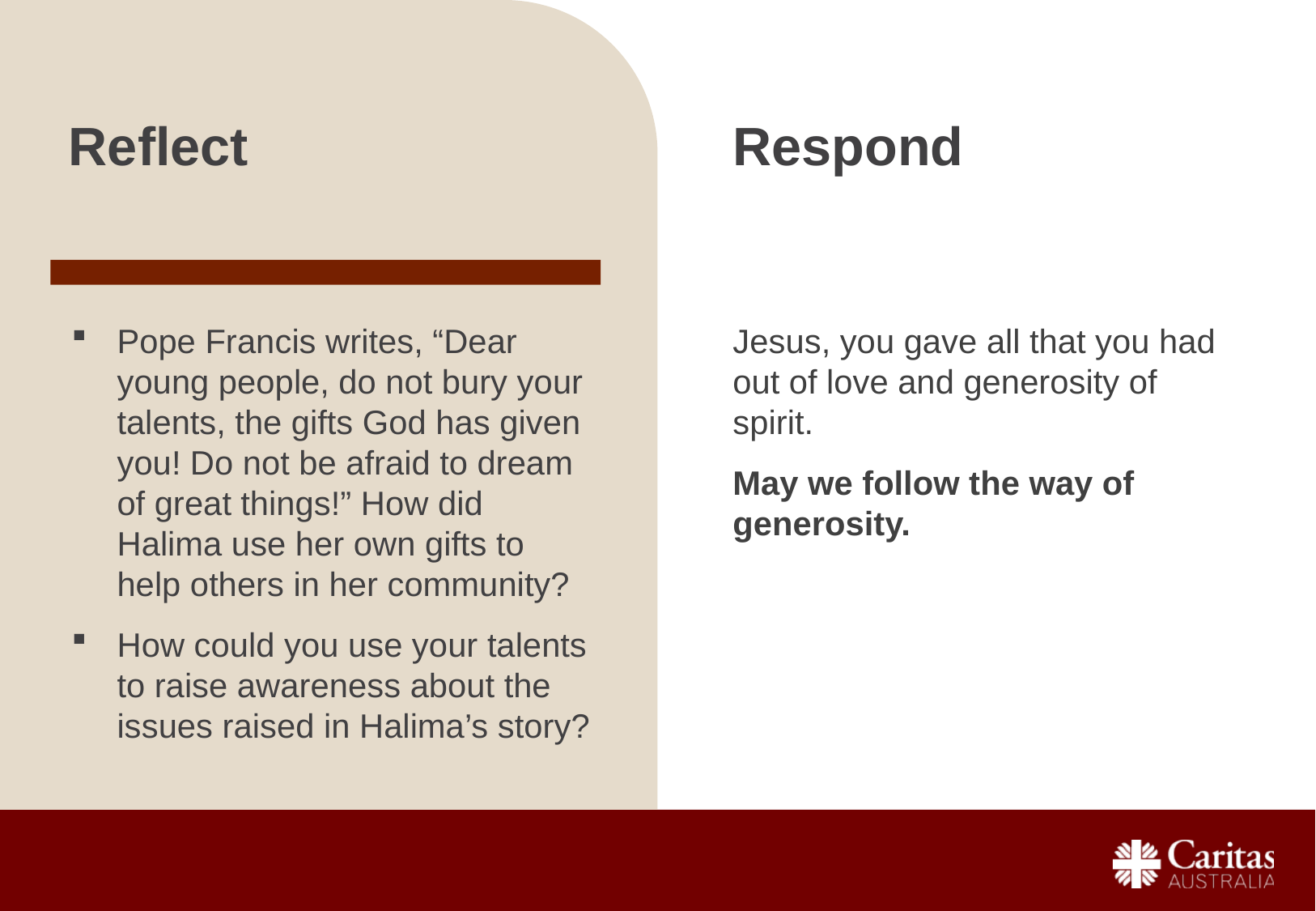

Respond
Reflect

Pope Francis writes, “Dear young people, do not bury your talents, the gifts God has given you! Do not be afraid to dream of great things!” How did Halima use her own gifts to help others in her community?
How could you use your talents to raise awareness about the issues raised in Halima’s story?

Jesus, you gave all that you had out of love and generosity of spirit.
May we follow the way of generosity.